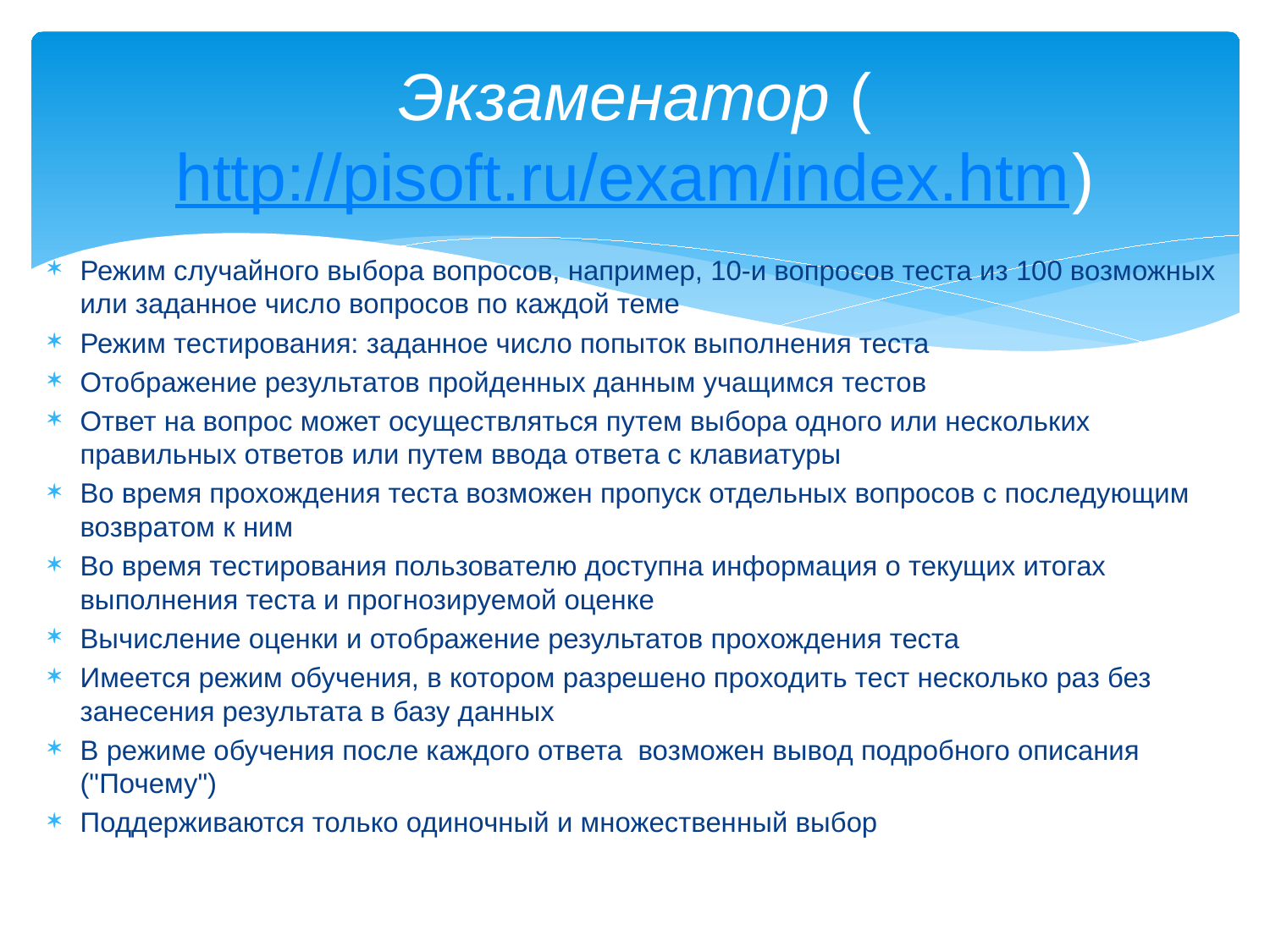

# Экзаменатор (http://pisoft.ru/exam/index.htm)
Режим случайного выбора вопросов, например, 10-и вопросов теста из 100 возможных или заданное число вопросов по каждой теме
Режим тестирования: заданное число попыток выполнения теста
Отображение результатов пройденных данным учащимся тестов
Ответ на вопрос может осуществляться путем выбора одного или нескольких правильных ответов или путем ввода ответа с клавиатуры
Во время прохождения теста возможен пропуск отдельных вопросов с последующим возвратом к ним
Во время тестирования пользователю доступна информация о текущих итогах выполнения теста и прогнозируемой оценке
Вычисление оценки и отображение результатов прохождения теста
Имеется режим обучения, в котором разрешено проходить тест несколько раз без занесения результата в базу данных
В режиме обучения после каждого ответа  возможен вывод подробного описания ("Почему")
Поддерживаются только одиночный и множественный выбор